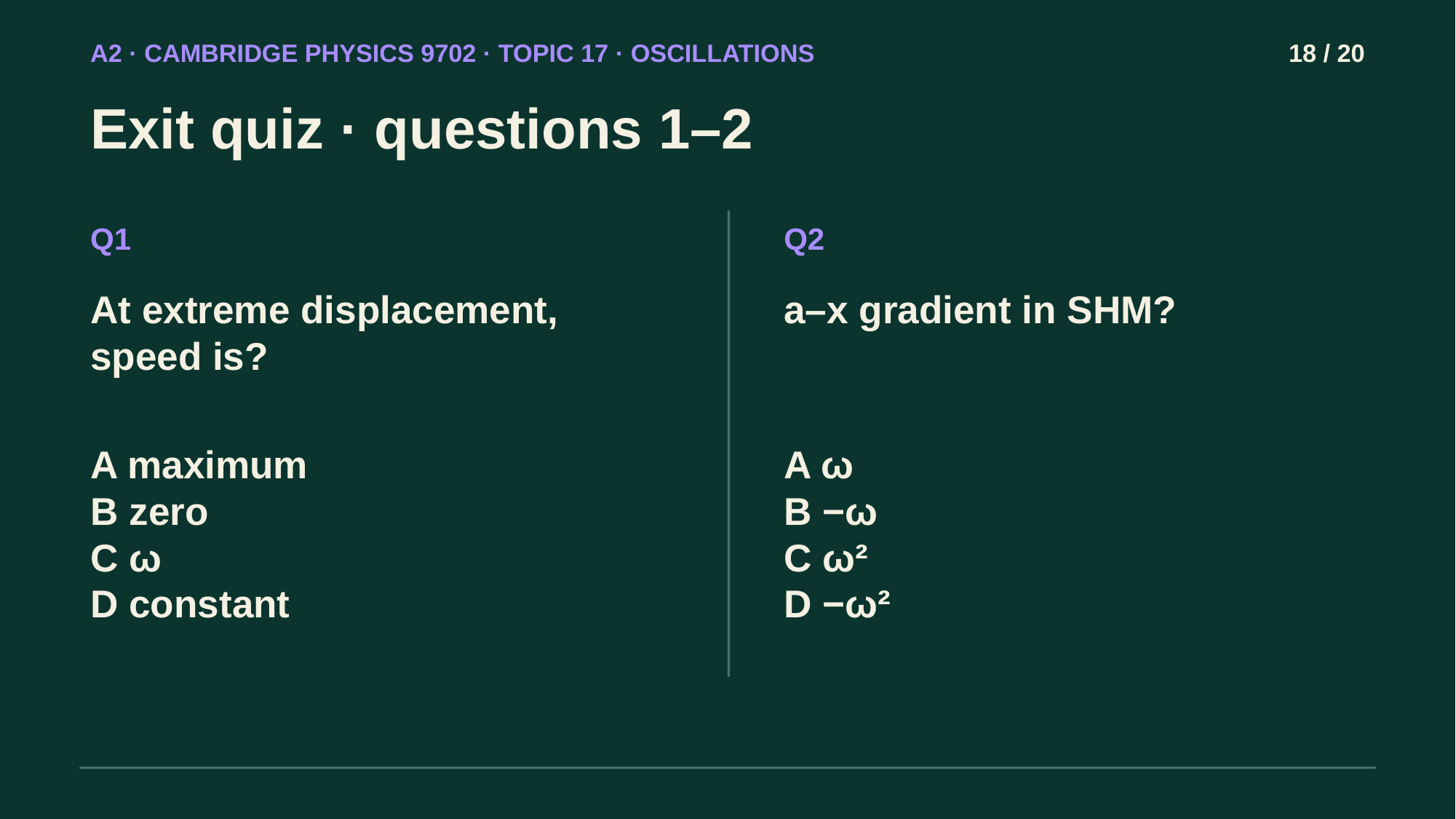

A2 · CAMBRIDGE PHYSICS 9702 · TOPIC 17 · OSCILLATIONS
18 / 20
Exit quiz · questions 1–2

Q1
Q2
At extreme displacement, speed is?
a–x gradient in SHM?
A maximum
B zero
C ω
D constant
A ω
B −ω
C ω²
D −ω²